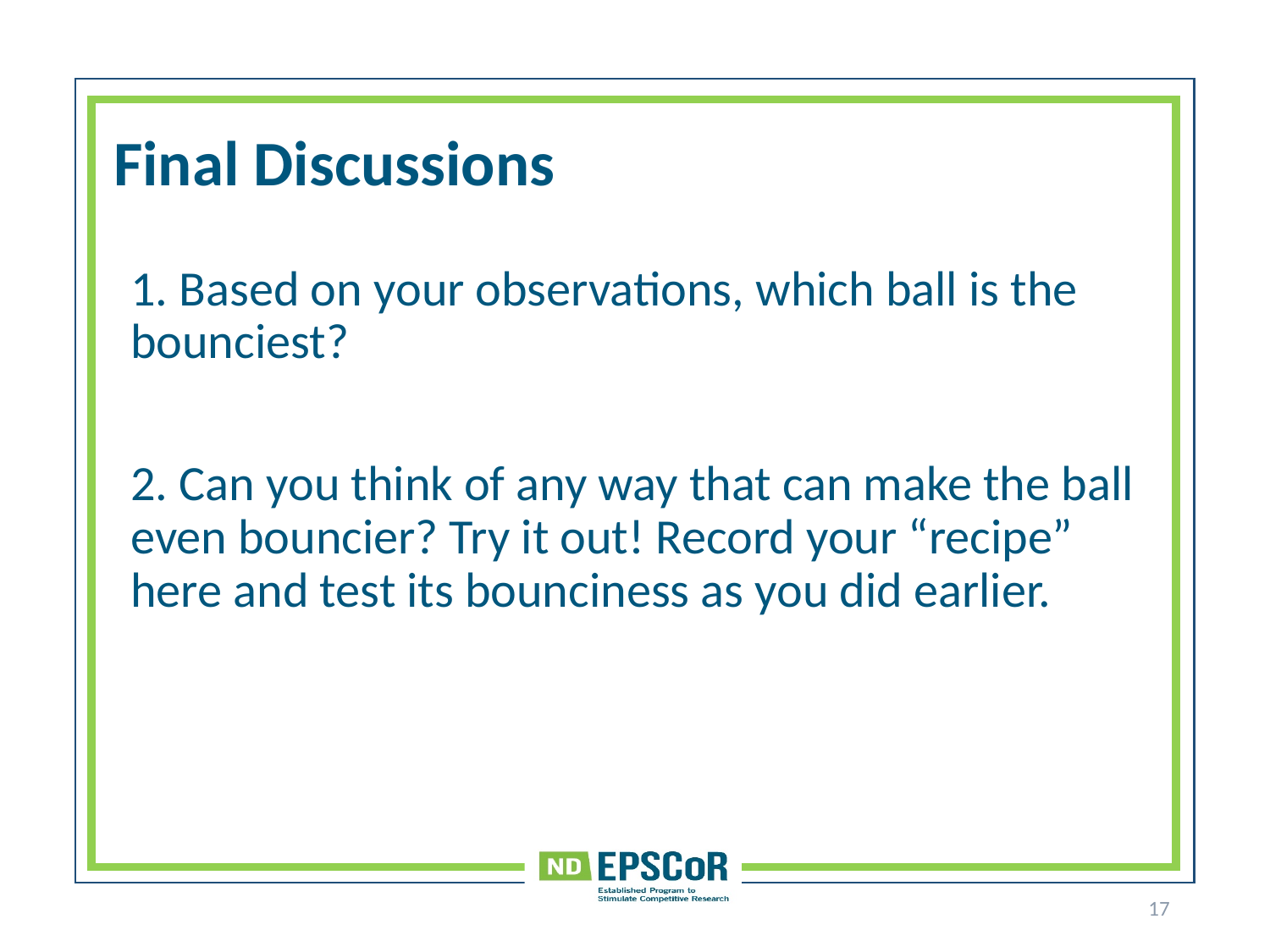

# Final Discussions
1. Based on your observations, which ball is the bounciest?

2. Can you think of any way that can make the ball even bouncier? Try it out! Record your “recipe” here and test its bounciness as you did earlier.

17